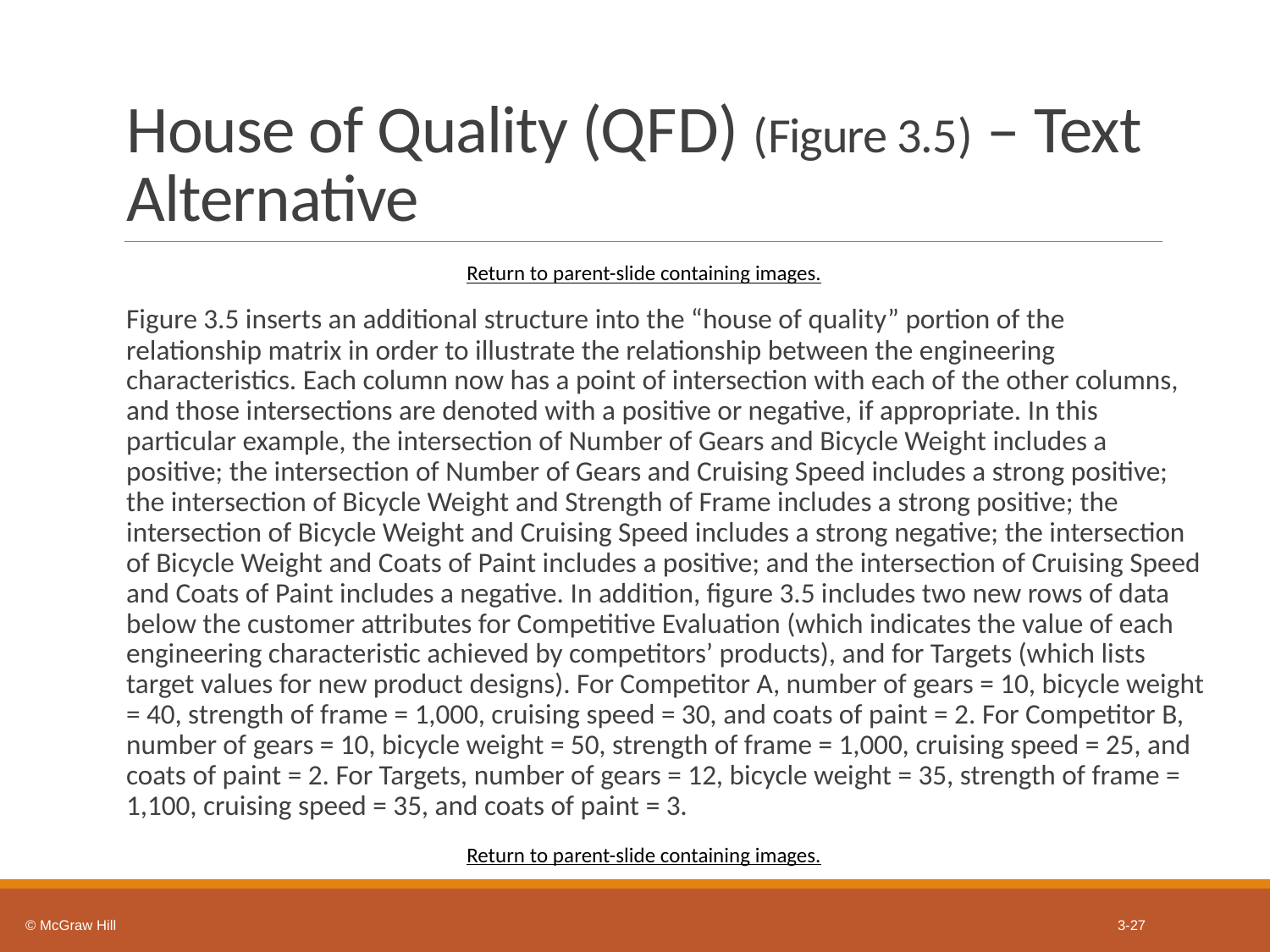

# House of Quality (Q F D) (Figure 3.5) – Text Alternative
Return to parent-slide containing images.
Figure 3.5 inserts an additional structure into the “house of quality” portion of the relationship matrix in order to illustrate the relationship between the engineering characteristics. Each column now has a point of intersection with each of the other columns, and those intersections are denoted with a positive or negative, if appropriate. In this particular example, the intersection of Number of Gears and Bicycle Weight includes a positive; the intersection of Number of Gears and Cruising Speed includes a strong positive; the intersection of Bicycle Weight and Strength of Frame includes a strong positive; the intersection of Bicycle Weight and Cruising Speed includes a strong negative; the intersection of Bicycle Weight and Coats of Paint includes a positive; and the intersection of Cruising Speed and Coats of Paint includes a negative. In addition, figure 3.5 includes two new rows of data below the customer attributes for Competitive Evaluation (which indicates the value of each engineering characteristic achieved by competitors’ products), and for Targets (which lists target values for new product designs). For Competitor A, number of gears = 10, bicycle weight = 40, strength of frame = 1,000, cruising speed = 30, and coats of paint = 2. For Competitor B, number of gears = 10, bicycle weight = 50, strength of frame = 1,000, cruising speed = 25, and coats of paint = 2. For Targets, number of gears = 12, bicycle weight = 35, strength of frame = 1,100, cruising speed = 35, and coats of paint = 3.
Return to parent-slide containing images.